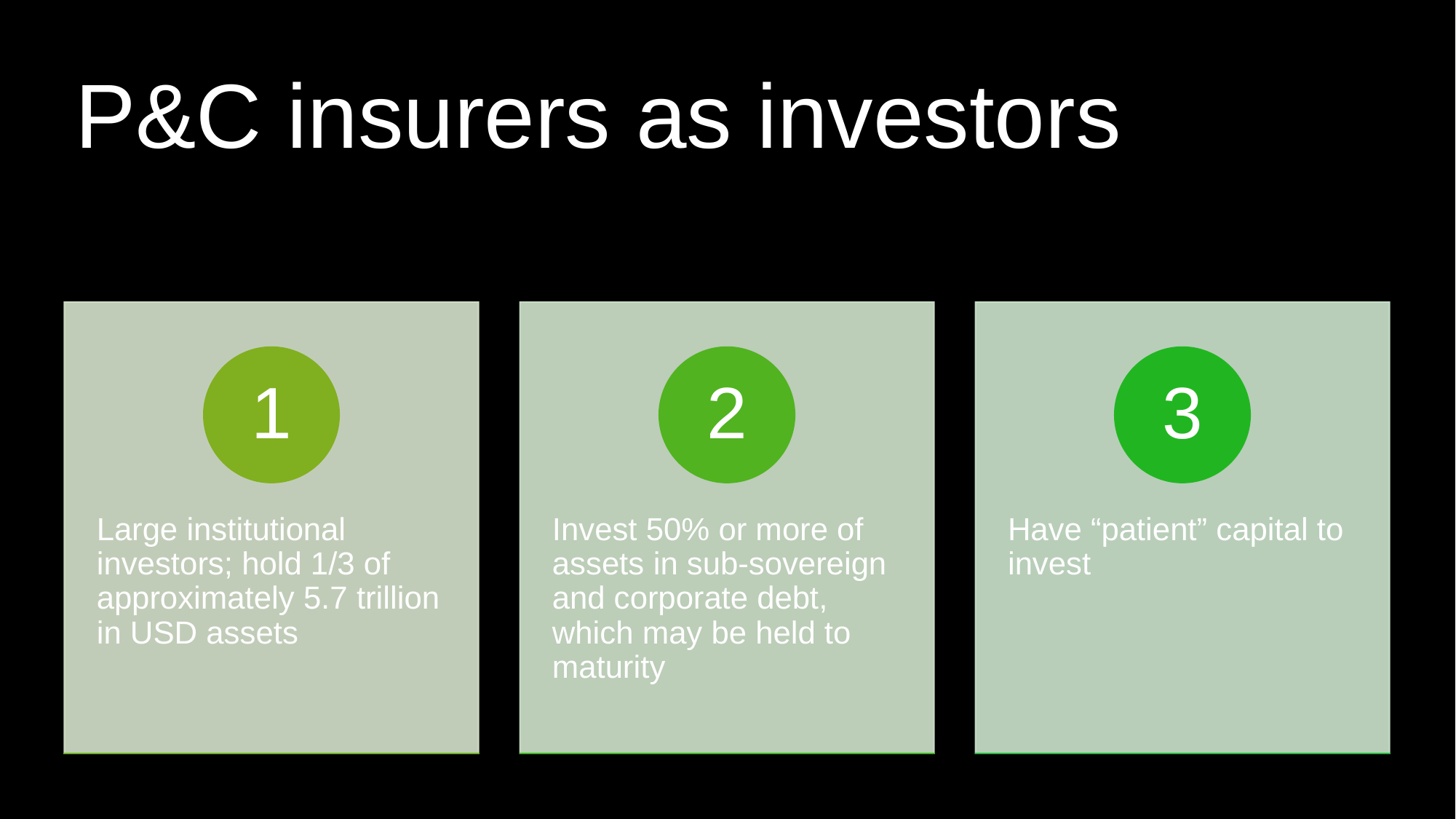

# P&C insurers as investors
Large institutional investors; hold 1/3 of approximately 5.7 trillion in USD assets
1
Invest 50% or more of assets in sub-sovereign and corporate debt, which may be held to maturity
2
Have “patient” capital to invest
3